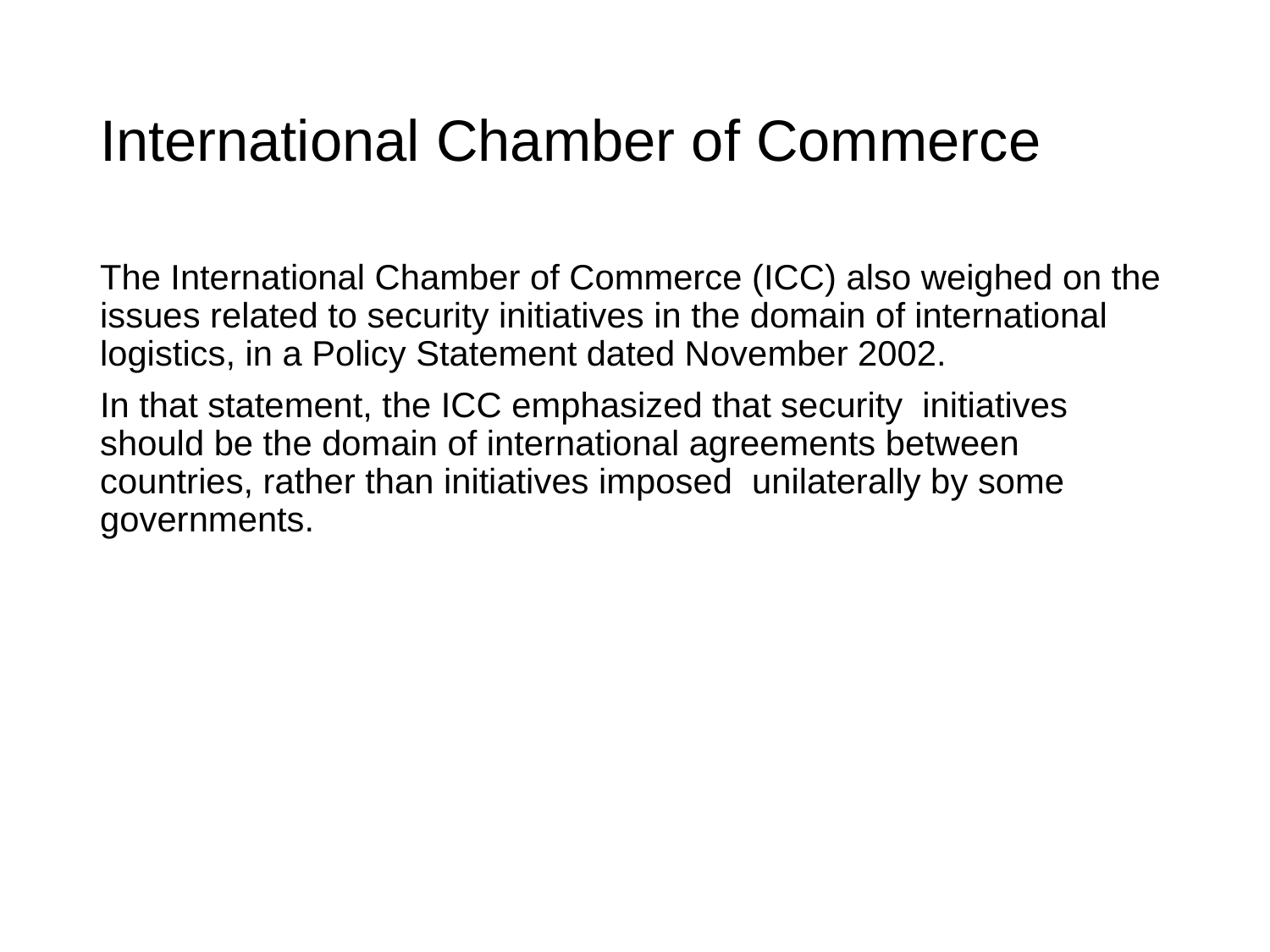

# International Chamber of Commerce
The International Chamber of Commerce (ICC) also weighed on the issues related to security initiatives in the domain of international logistics, in a Policy Statement dated November 2002.
In that statement, the ICC emphasized that security  initiatives should be the domain of international agreements between countries, rather than initiatives imposed  unilaterally by some governments.